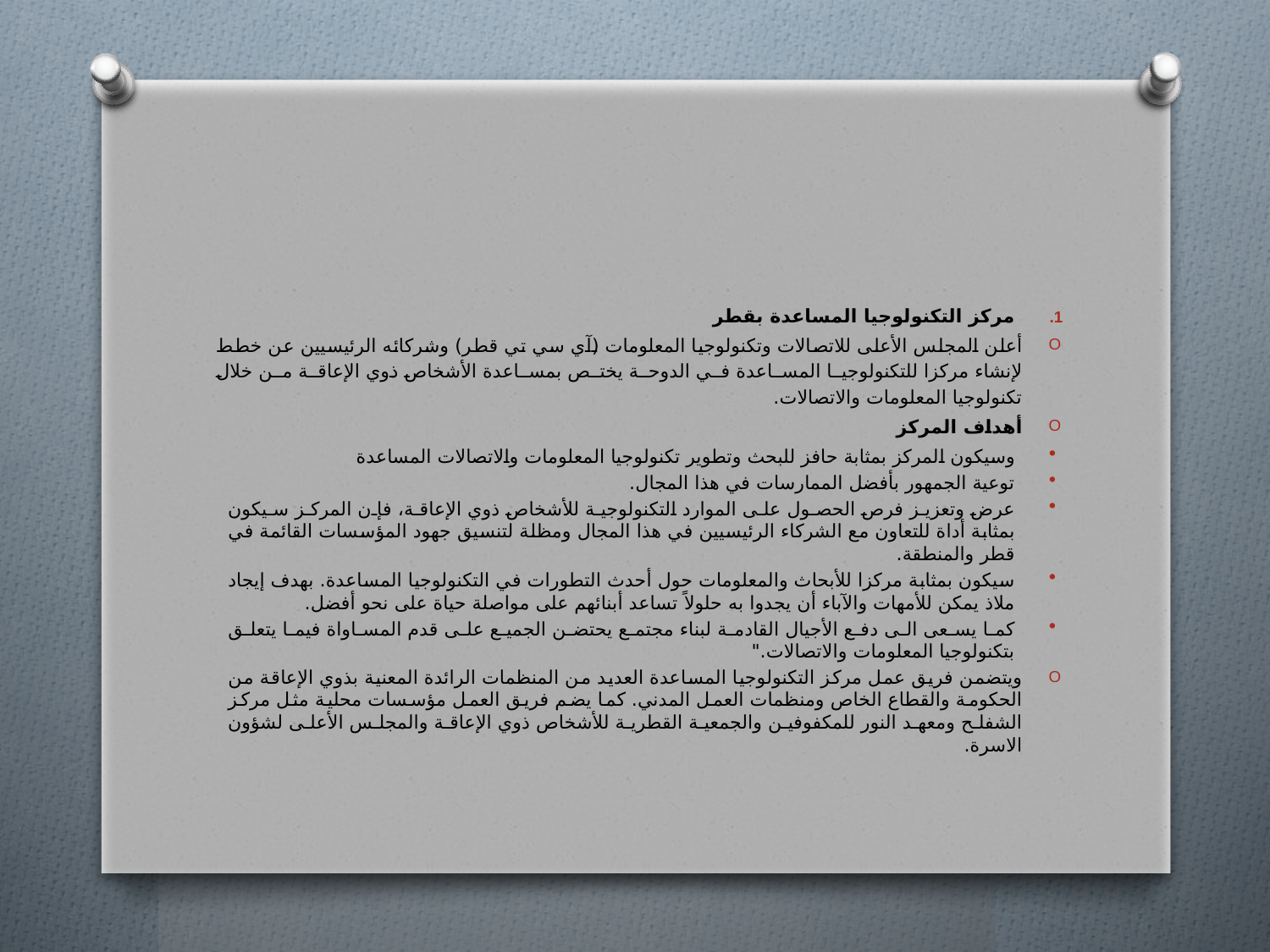

#
مركز التكنولوجيا المساعدة بقطر
أعلن المجلس الأعلى للاتصالات وتكنولوجيا المعلومات (آي سي تي قطر) وشركائه الرئيسيين عن خطط لإنشاء مركزا للتكنولوجيا المساعدة في الدوحة يختص بمساعدة الأشخاص ذوي الإعاقة من خلال تكنولوجيا المعلومات والاتصالات.
أهداف المركز
وسيكون المركز بمثابة حافز للبحث وتطوير تكنولوجيا المعلومات والاتصالات المساعدة
توعية الجمهور بأفضل الممارسات في هذا المجال.
عرض وتعزيز فرص الحصول على الموارد التكنولوجية للأشخاص ذوي الإعاقة، فإن المركز سيكون بمثابة أداة للتعاون مع الشركاء الرئيسيين في هذا المجال ومظلة لتنسيق جهود المؤسسات القائمة في قطر والمنطقة.
سيكون بمثابة مركزا للأبحاث والمعلومات حول أحدث التطورات في التكنولوجيا المساعدة. بهدف إيجاد ملاذ يمكن للأمهات والآباء أن يجدوا به حلولاً تساعد أبنائهم على مواصلة حياة على نحو أفضل.
كما يسعى الى دفع الأجيال القادمة لبناء مجتمع يحتضن الجميع على قدم المساواة فيما يتعلق بتكنولوجيا المعلومات والاتصالات."
ويتضمن فريق عمل مركز التكنولوجيا المساعدة العديد من المنظمات الرائدة المعنية بذوي الإعاقة من الحكومة والقطاع الخاص ومنظمات العمل المدني. كما يضم فريق العمل مؤسسات محلية مثل مركز الشفلح ومعهد النور للمكفوفين والجمعية القطرية للأشخاص ذوي الإعاقة والمجلس الأعلى لشؤون الاسرة.